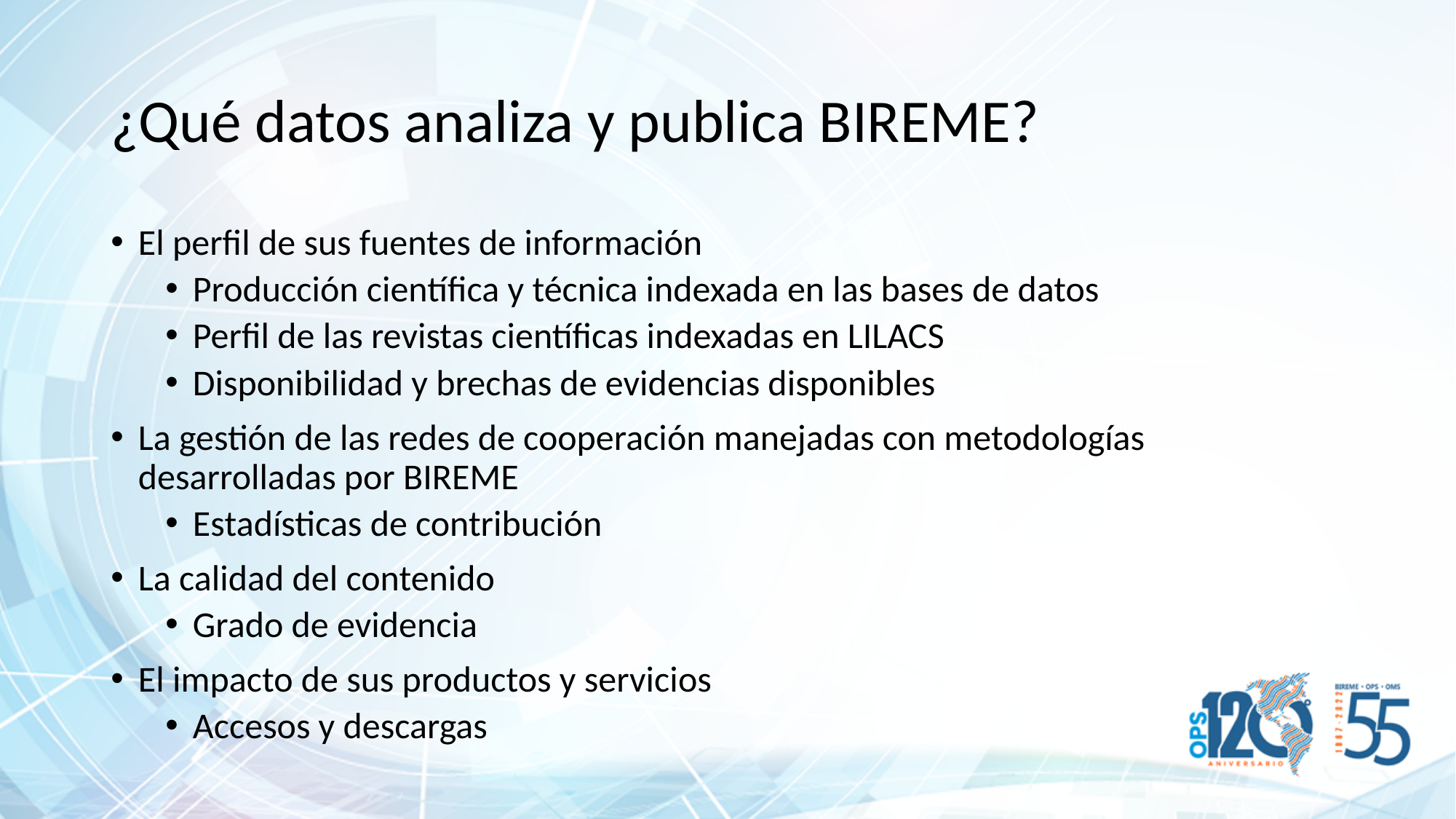

# ¿Qué datos analiza y publica BIREME?
El perfil de sus fuentes de información
Producción científica y técnica indexada en las bases de datos
Perfil de las revistas científicas indexadas en LILACS
Disponibilidad y brechas de evidencias disponibles
La gestión de las redes de cooperación manejadas con metodologías desarrolladas por BIREME
Estadísticas de contribución
La calidad del contenido
Grado de evidencia
El impacto de sus productos y servicios
Accesos y descargas